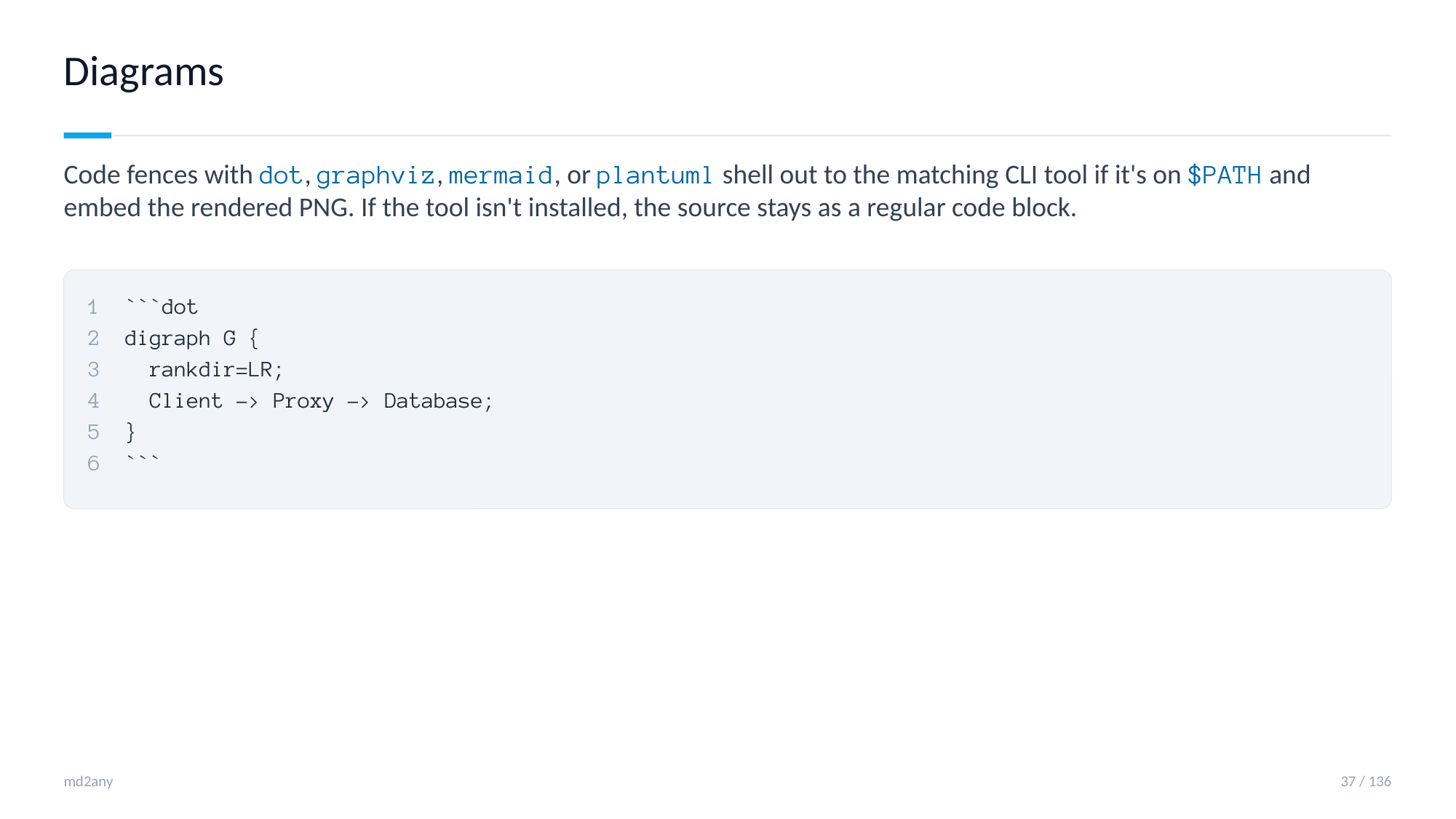

Diagrams

Code fences with dot, graphviz, mermaid, or plantuml shell out to the matching CLI tool if it's on $PATH and embed the rendered PNG. If the tool isn't installed, the source stays as a regular code block.
1  ```dot
2  digraph G {
3    rankdir=LR;
4    Client -> Proxy -> Database;
5  }
6  ```
md2any
37 / 136